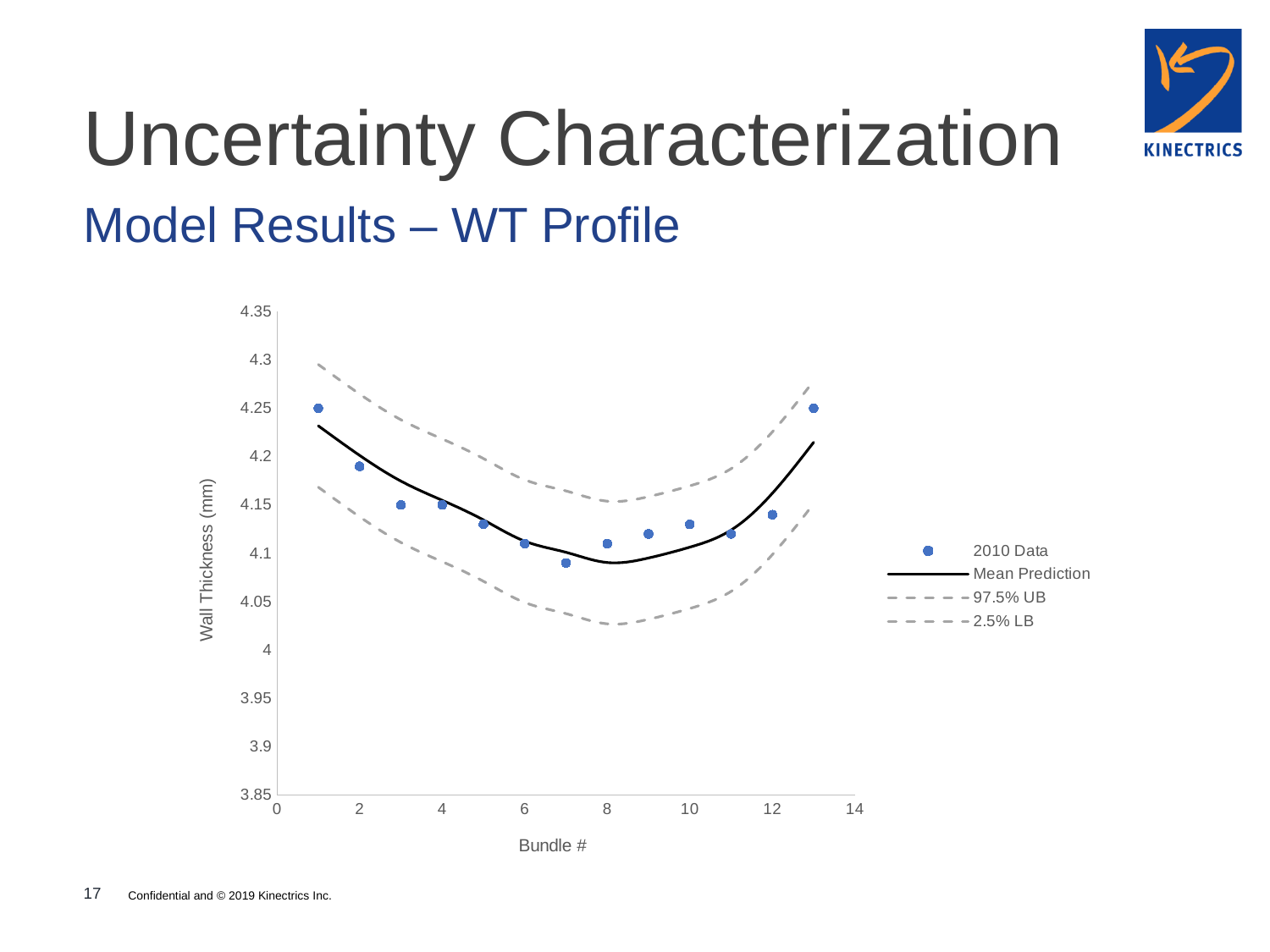

# Uncertainty Characterization
Model Results – WT Profile

### Chart

| Category |  |  |  |  |
|---|---|---|---|---|